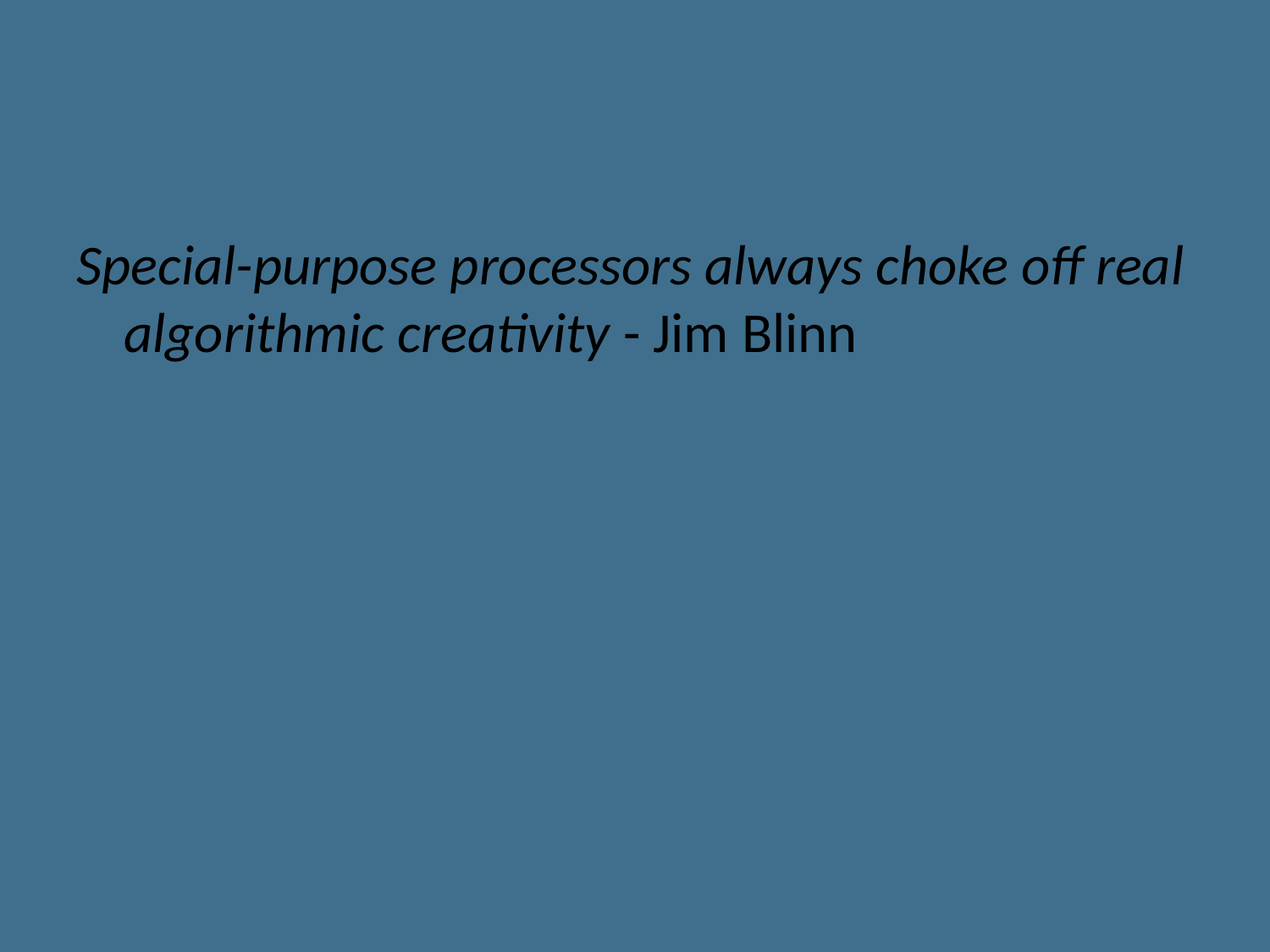

Special-purpose processors always choke off real algorithmic creativity - Jim Blinn